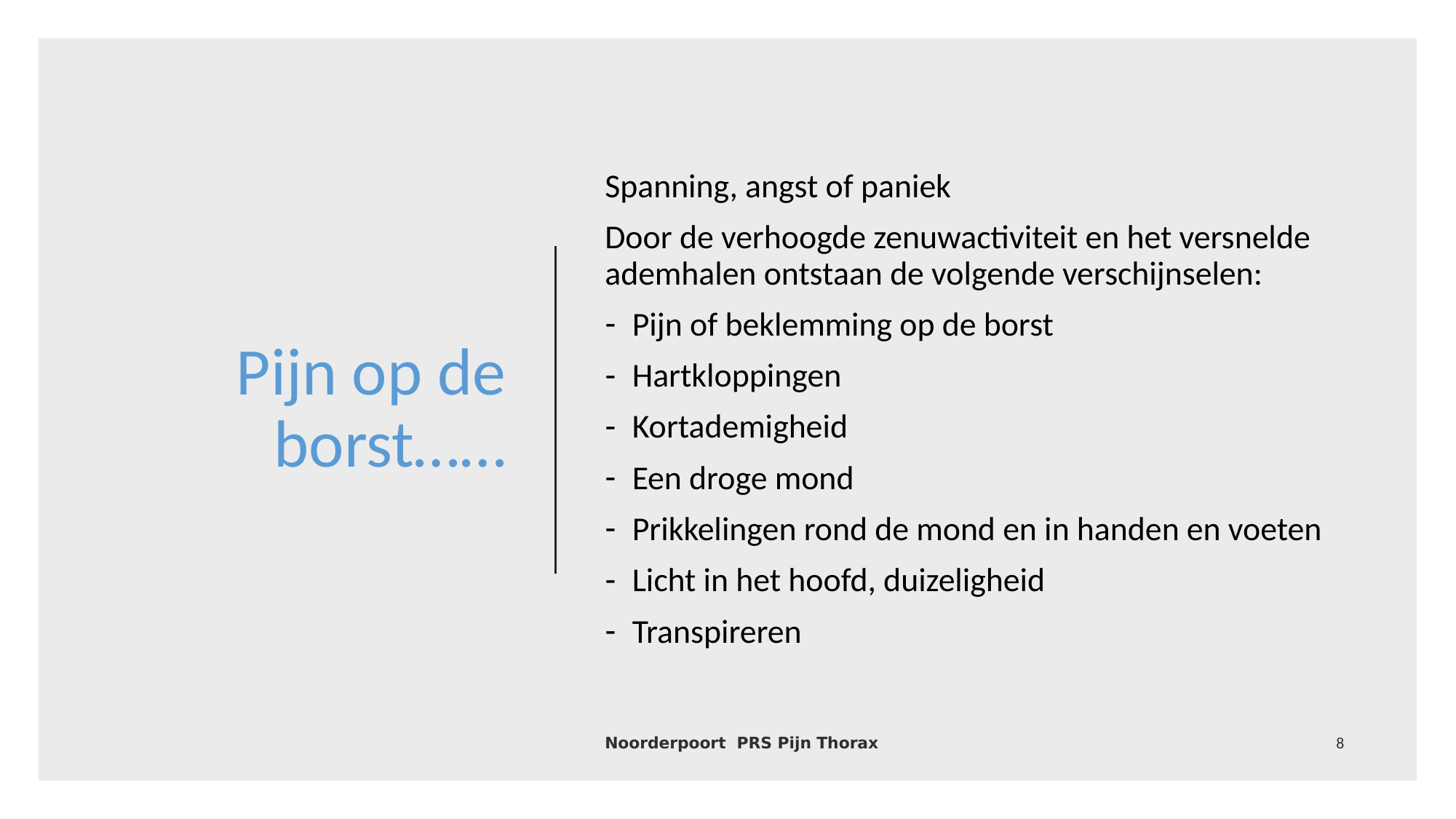

# Pijn op de borst……
Spanning, angst of paniek
Door de verhoogde zenuwactiviteit en het versnelde ademhalen ontstaan de volgende verschijnselen:
Pijn of beklemming op de borst
Hartkloppingen
Kortademigheid
Een droge mond
Prikkelingen rond de mond en in handen en voeten
Licht in het hoofd, duizeligheid
Transpireren
Noorderpoort  PRS Pijn Thorax
8